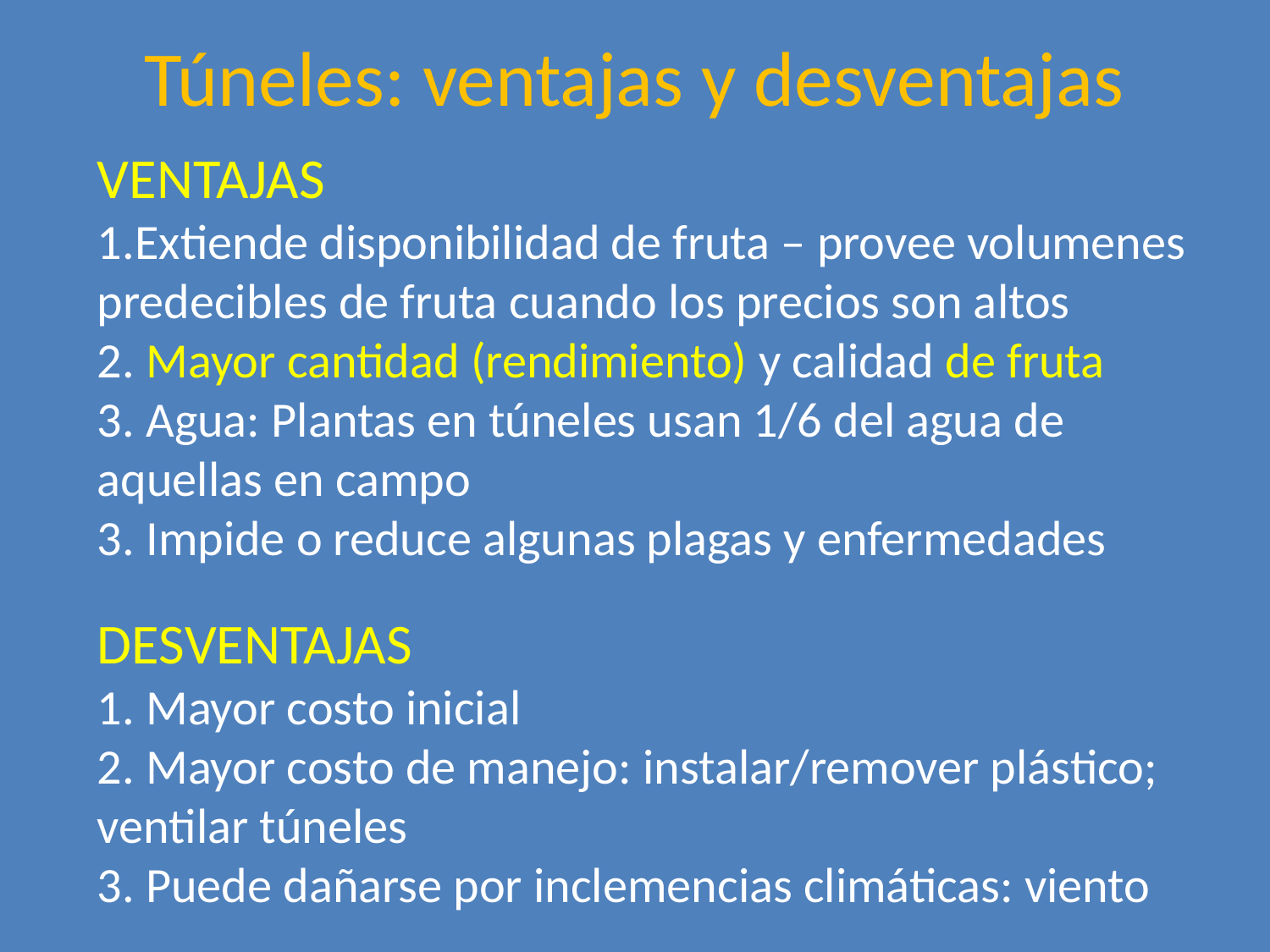

# Túneles: ventajas y desventajas
VENTAJAS
1.Extiende disponibilidad de fruta – provee volumenes predecibles de fruta cuando los precios son altos
2. Mayor cantidad (rendimiento) y calidad de fruta
3. Agua: Plantas en túneles usan 1/6 del agua de aquellas en campo
3. Impide o reduce algunas plagas y enfermedades

DESVENTAJAS
1. Mayor costo inicial
2. Mayor costo de manejo: instalar/remover plástico;   ventilar túneles
3. Puede dañarse por inclemencias climáticas: viento